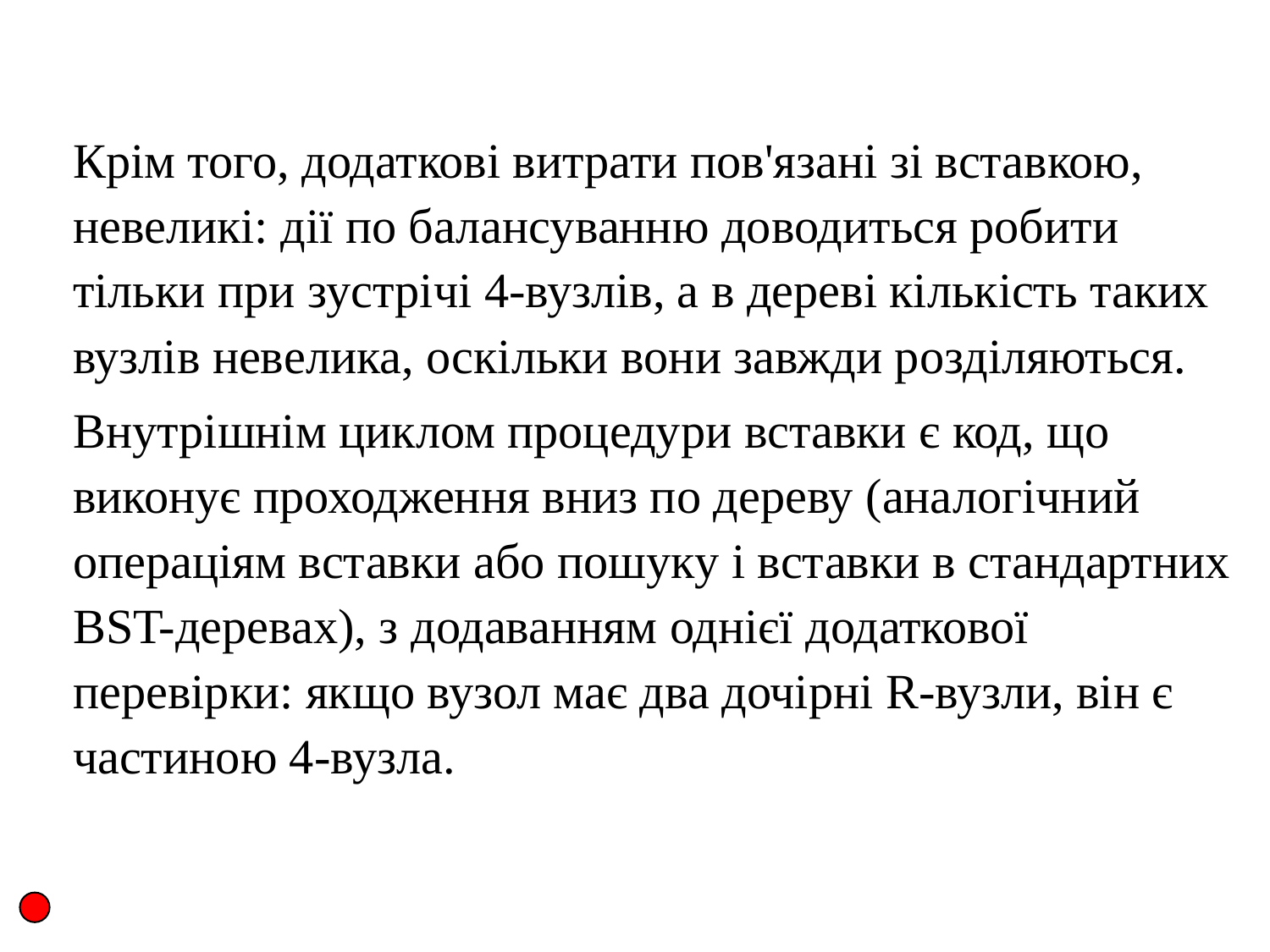

Крім того, додаткові витрати пов'язані зі вставкою, невеликі: дії по балансуванню доводиться робити тільки при зустрічі 4-вузлів, а в дереві кількість таких вузлів невелика, оскільки вони завжди розділяються.
	Внутрішнім циклом процедури вставки є код, що виконує проходження вниз по дереву (аналогічний операціям вставки або пошуку і вставки в стандартних BST-деревах), з додаванням однієї додаткової перевірки: якщо вузол має два дочірні R-вузли, він є частиною 4-вузла.